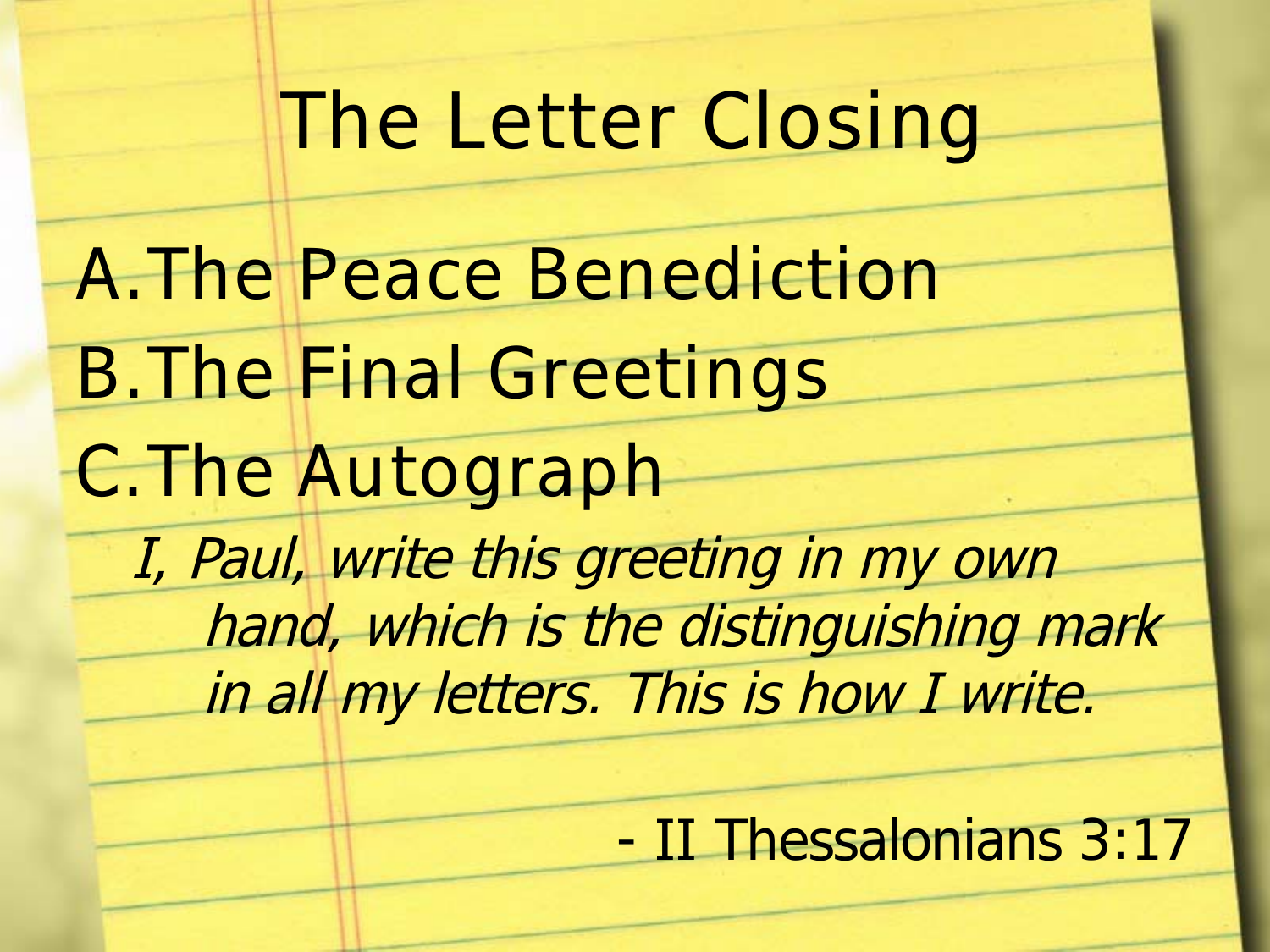

# The Letter Closing
The Peace Benediction
The Final Greetings
The Autograph
I, Paul, write this greeting in my own hand, which is the distinguishing mark in all my letters. This is how I write.
- II Thessalonians 3:17